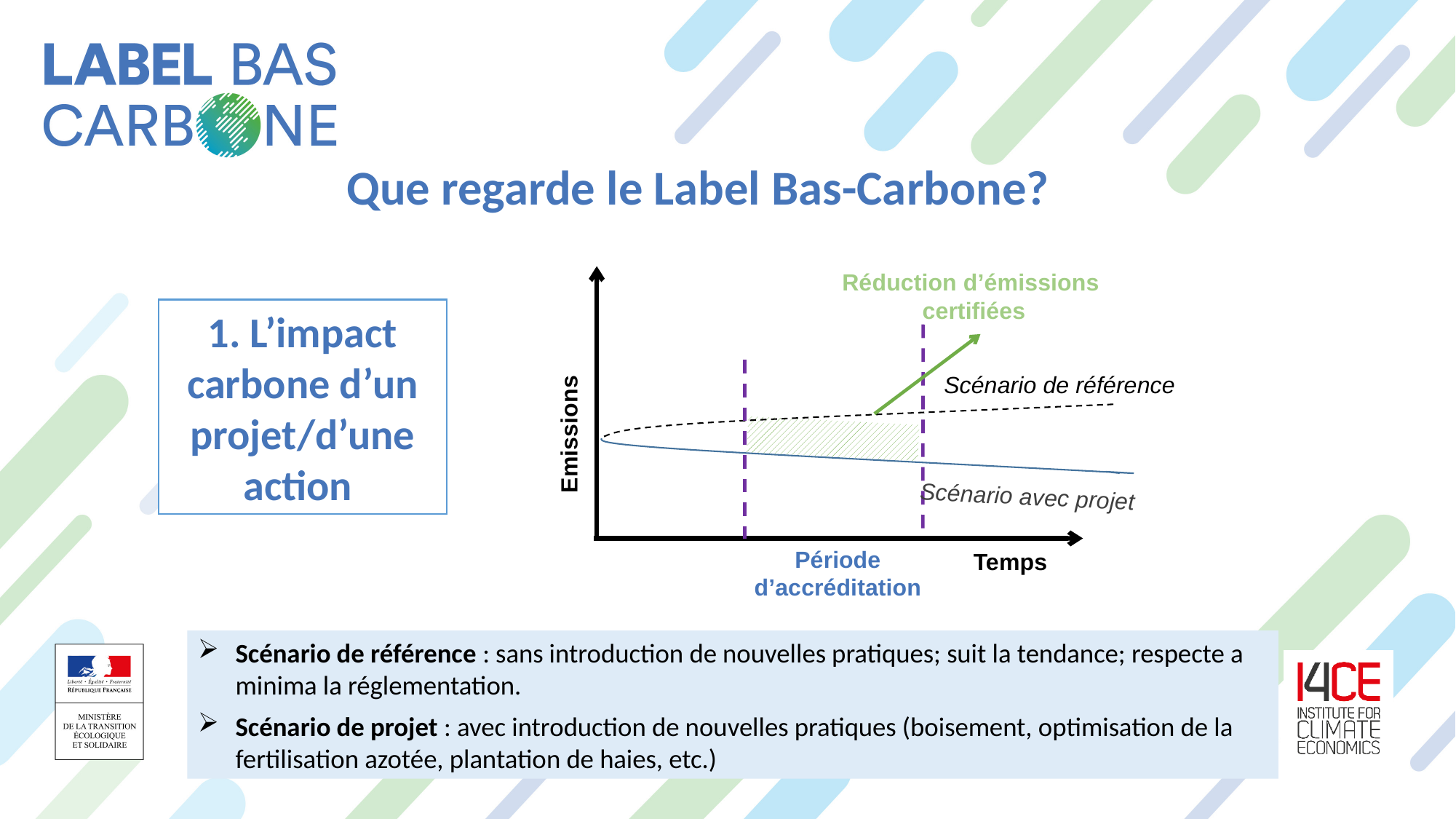

Que regarde le Label Bas-Carbone?
Réduction d’émissions
certifiées
Scénario de référence

Emissions

Scénario avec projet
Période d’accréditation
Temps
1. L’impact carbone d’un projet/d’une action
Scénario de référence : sans introduction de nouvelles pratiques; suit la tendance; respecte a minima la réglementation.
Scénario de projet : avec introduction de nouvelles pratiques (boisement, optimisation de la fertilisation azotée, plantation de haies, etc.)